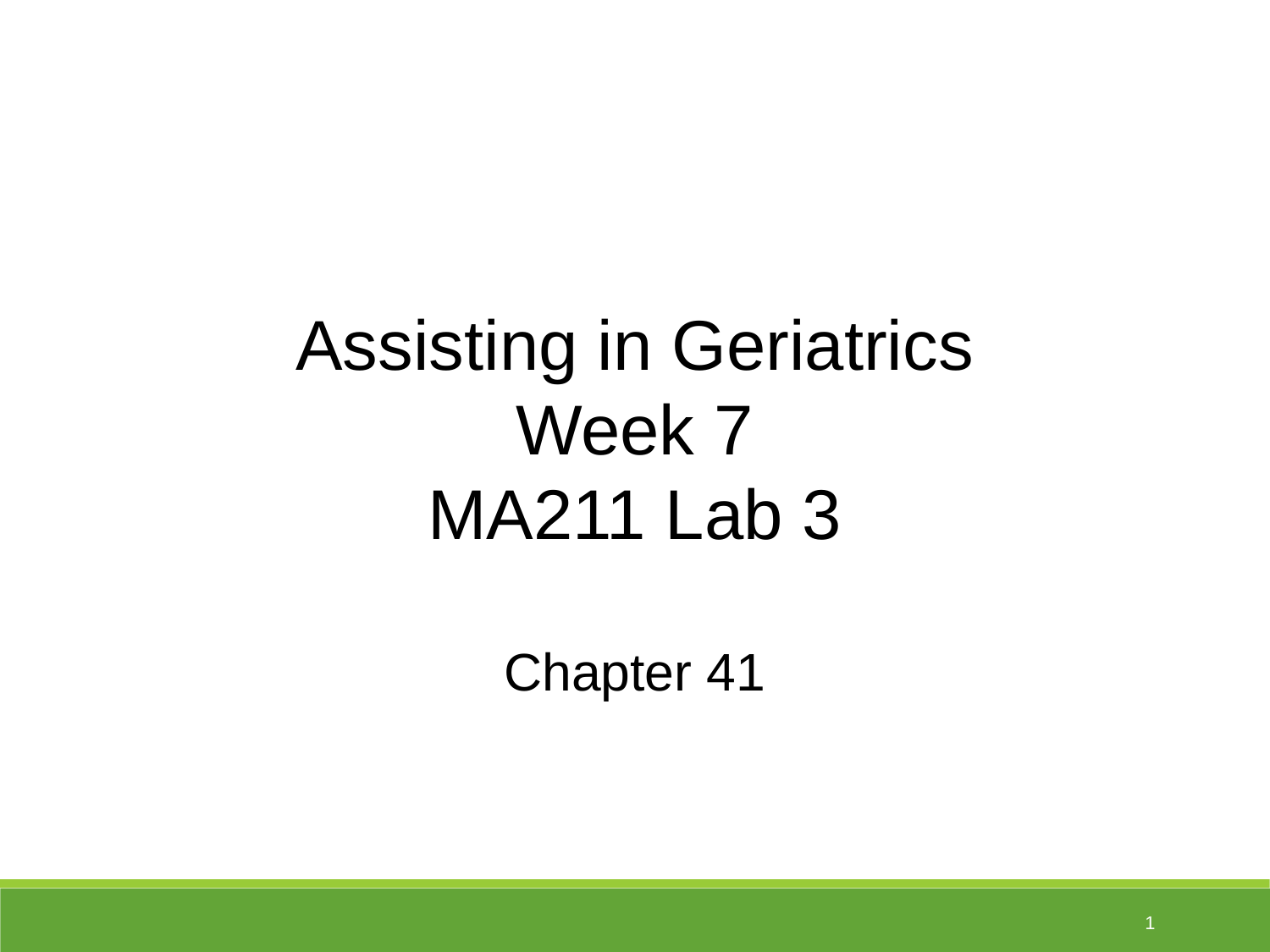

Assisting in Geriatrics
Week 7
MA211 Lab 3

Chapter 41
1